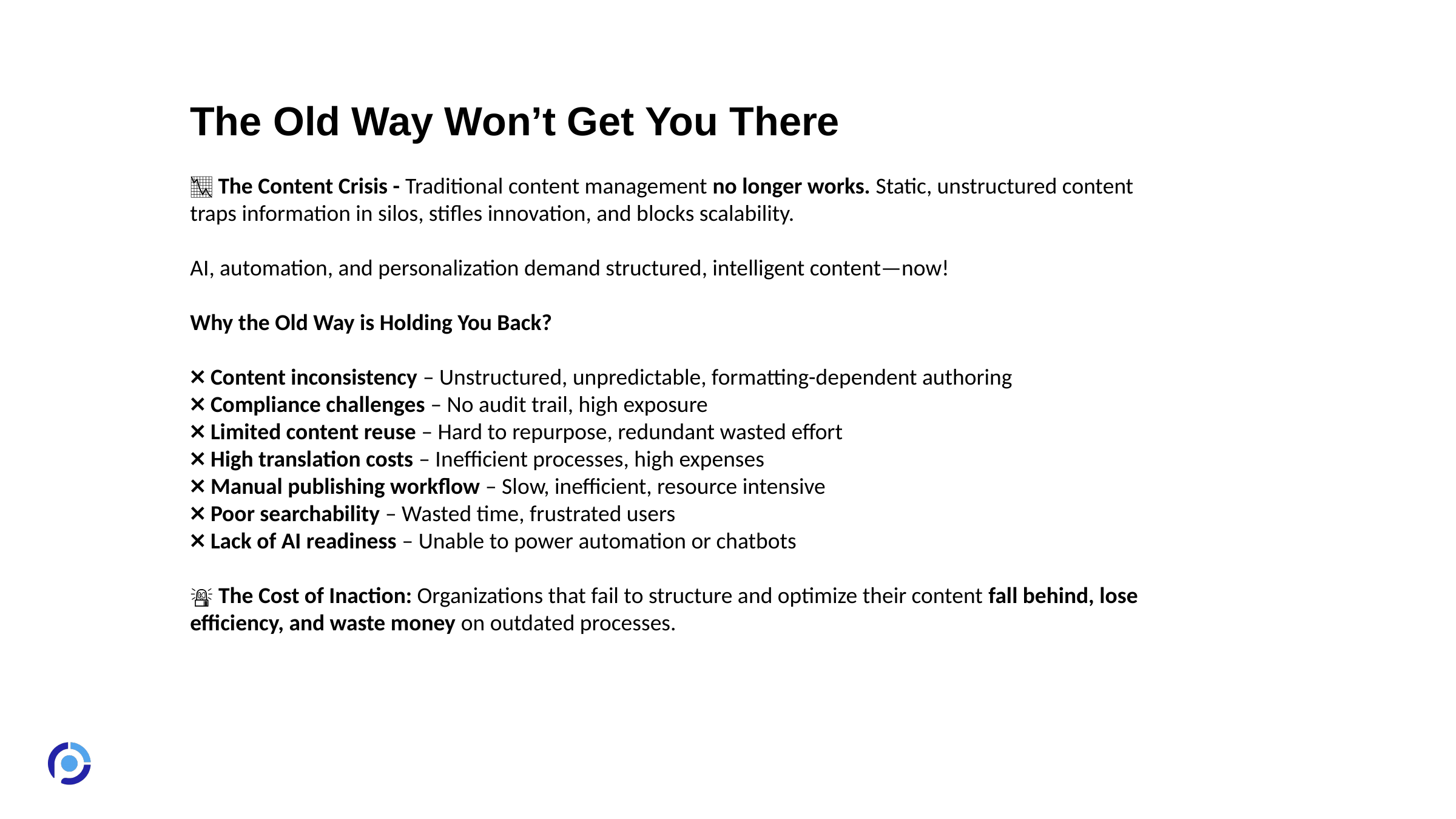

The Old Way Won’t Get You There

📉 The Content Crisis - Traditional content management no longer works. Static, unstructured content traps information in silos, stifles innovation, and blocks scalability.

AI, automation, and personalization demand structured, intelligent content—now!
Why the Old Way is Holding You Back?

❌ Content inconsistency – Unstructured, unpredictable, formatting-dependent authoring
❌ Compliance challenges – No audit trail, high exposure
❌ Limited content reuse – Hard to repurpose, redundant wasted effort
❌ High translation costs – Inefficient processes, high expenses
❌ Manual publishing workflow – Slow, inefficient, resource intensive
❌ Poor searchability – Wasted time, frustrated users
❌ Lack of AI readiness – Unable to power automation or chatbots

🚨 The Cost of Inaction: Organizations that fail to structure and optimize their content fall behind, lose efficiency, and waste money on outdated processes.